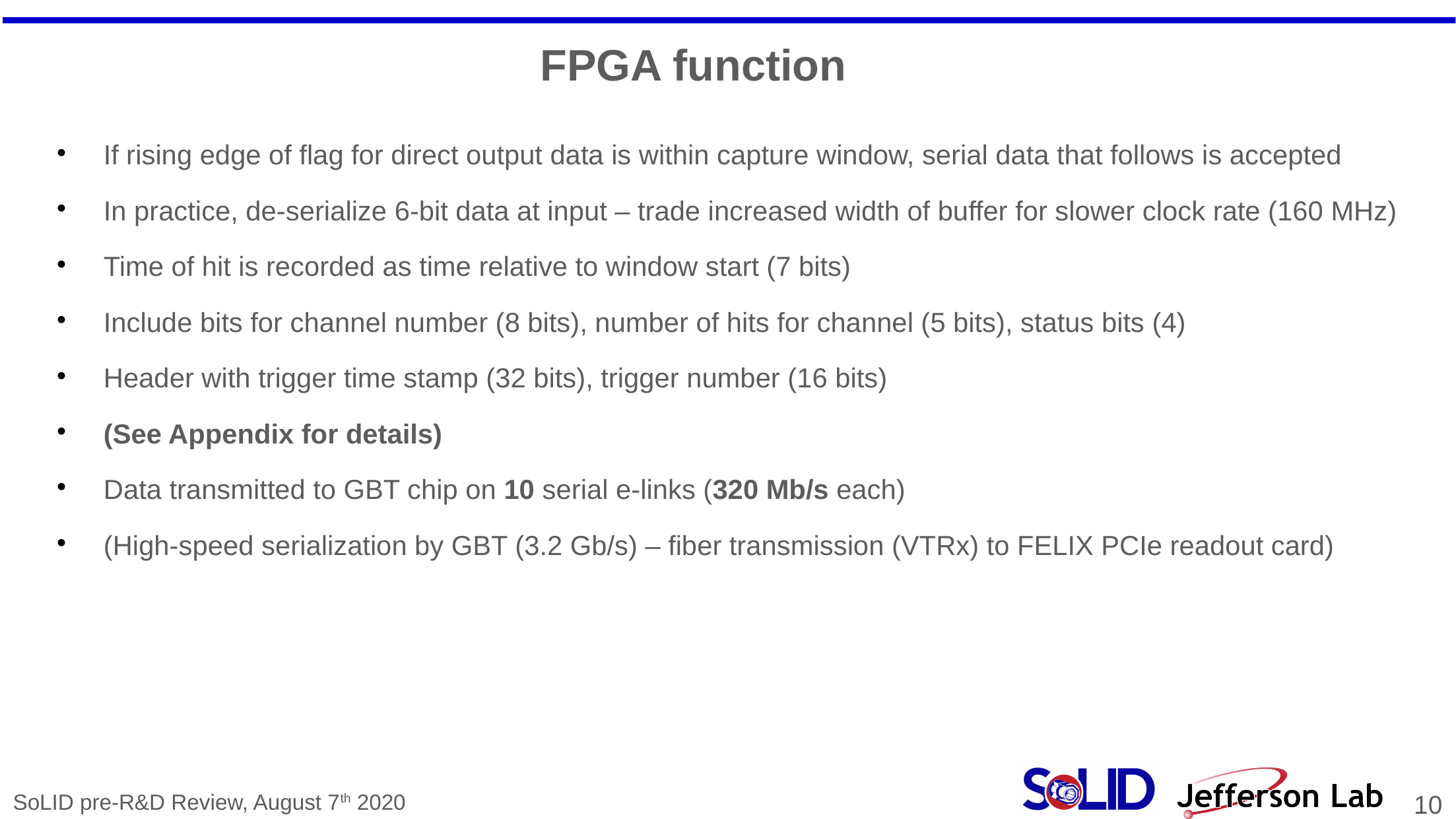

# FPGA function
If rising edge of flag for direct output data is within capture window, serial data that follows is accepted
In practice, de-serialize 6-bit data at input – trade increased width of buffer for slower clock rate (160 MHz)
Time of hit is recorded as time relative to window start (7 bits)
Include bits for channel number (8 bits), number of hits for channel (5 bits), status bits (4)
Header with trigger time stamp (32 bits), trigger number (16 bits)
(See Appendix for details)
Data transmitted to GBT chip on 10 serial e-links (320 Mb/s each)
(High-speed serialization by GBT (3.2 Gb/s) – fiber transmission (VTRx) to FELIX PCIe readout card)